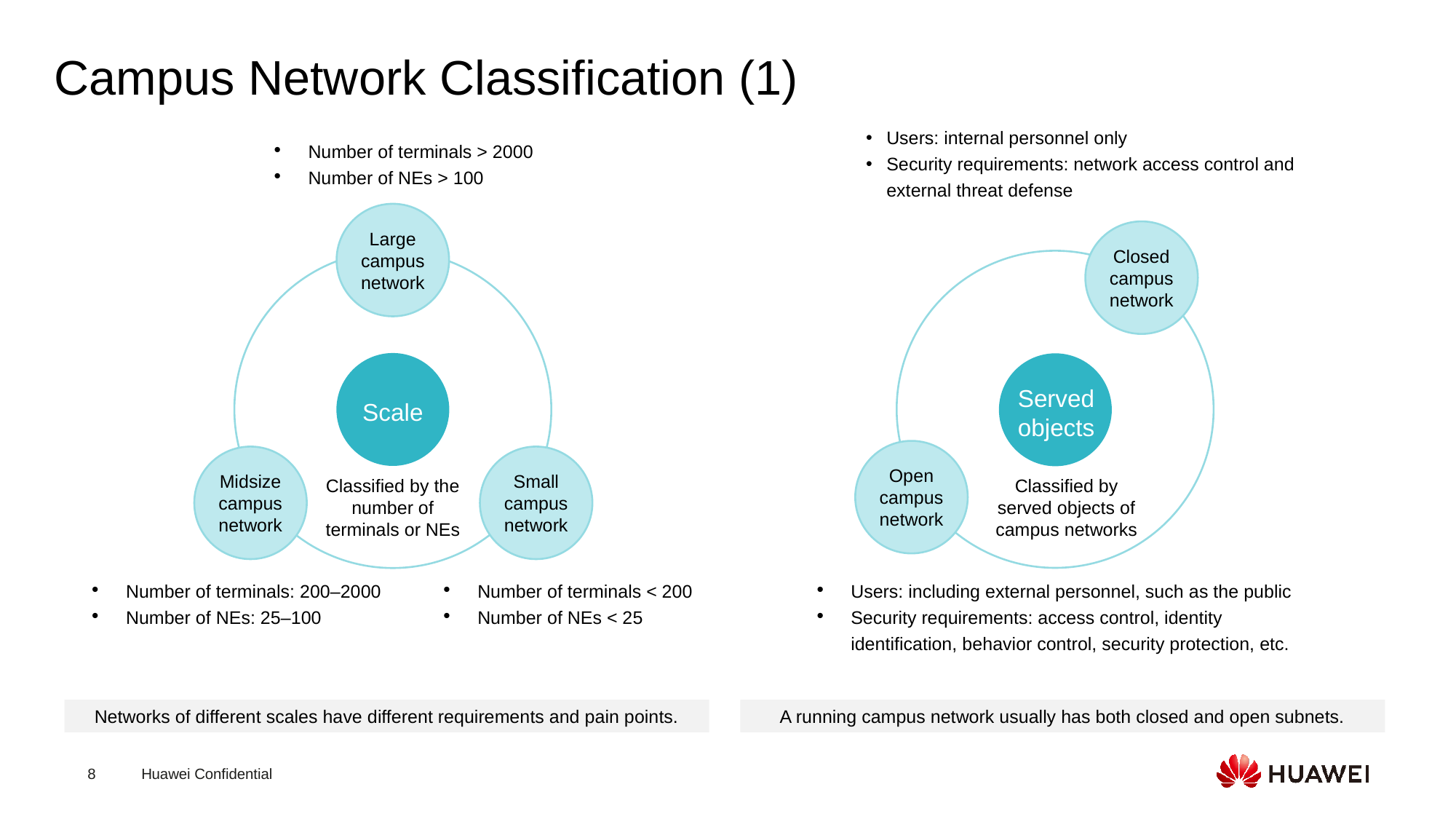

# Campus Network Classification (1)
Users: internal personnel only
Security requirements: network access control and external threat defense
Number of terminals > 2000
Number of NEs > 100
Large campus network
Closed campus network

Served
objects
Scale
Open campus network
Midsize campus network
Small campus network
Classified by the number of terminals or NEs
Classified by served objects of campus networks
Number of terminals: 200–2000
Number of NEs: 25–100
Number of terminals < 200
Number of NEs < 25
Users: including external personnel, such as the public
Security requirements: access control, identity identification, behavior control, security protection, etc.
Networks of different scales have different requirements and pain points.
A running campus network usually has both closed and open subnets.